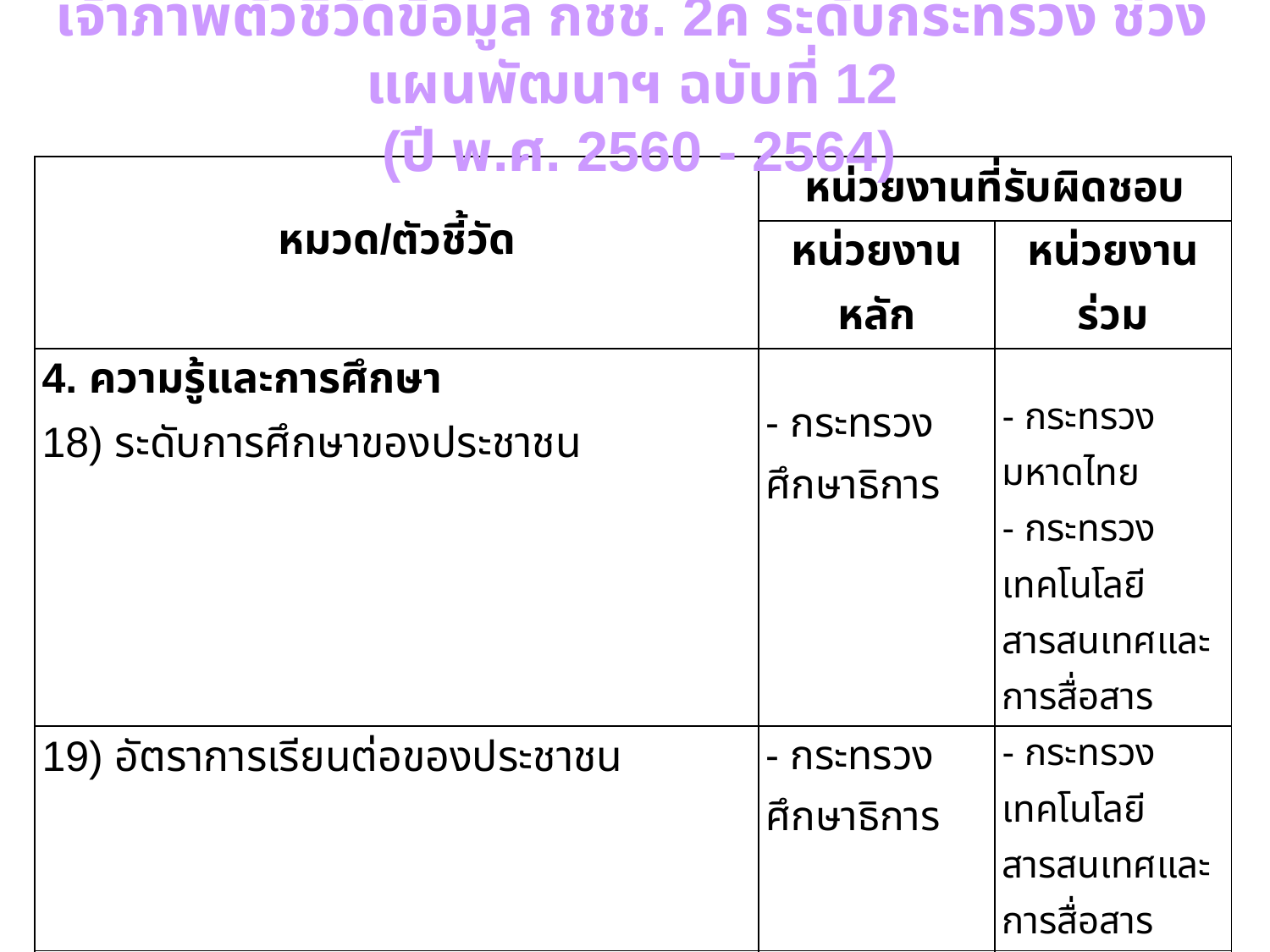

เจ้าภาพตัวชี้วัดข้อมูล กชช. 2ค ระดับกระทรวง ช่วงแผนพัฒนาฯ ฉบับที่ 12
 (ปี พ.ศ. 2560 - 2564)
| หมวด/ตัวชี้วัด | หน่วยงานที่รับผิดชอบ |  |
| --- | --- | --- |
|  | หน่วยงานหลัก | หน่วยงานร่วม |
| 4. ความรู้และการศึกษา 18) ระดับการศึกษาของประชาชน | - กระทรวงศึกษาธิการ | - กระทรวงมหาดไทย - กระทรวงเทคโนโลยีสารสนเทศและการสื่อสาร |
| 19) อัตราการเรียนต่อของประชาชน | - กระทรวงศึกษาธิการ | - กระทรวงเทคโนโลยีสารสนเทศและการสื่อสาร |
| 20) การได้รับการศึกษา | - กระทรวงศึกษาธิการ | - กระทรวงมหาดไทย - กระทรวงเทคโนโลยีสารสนเทศและการสื่อสาร |